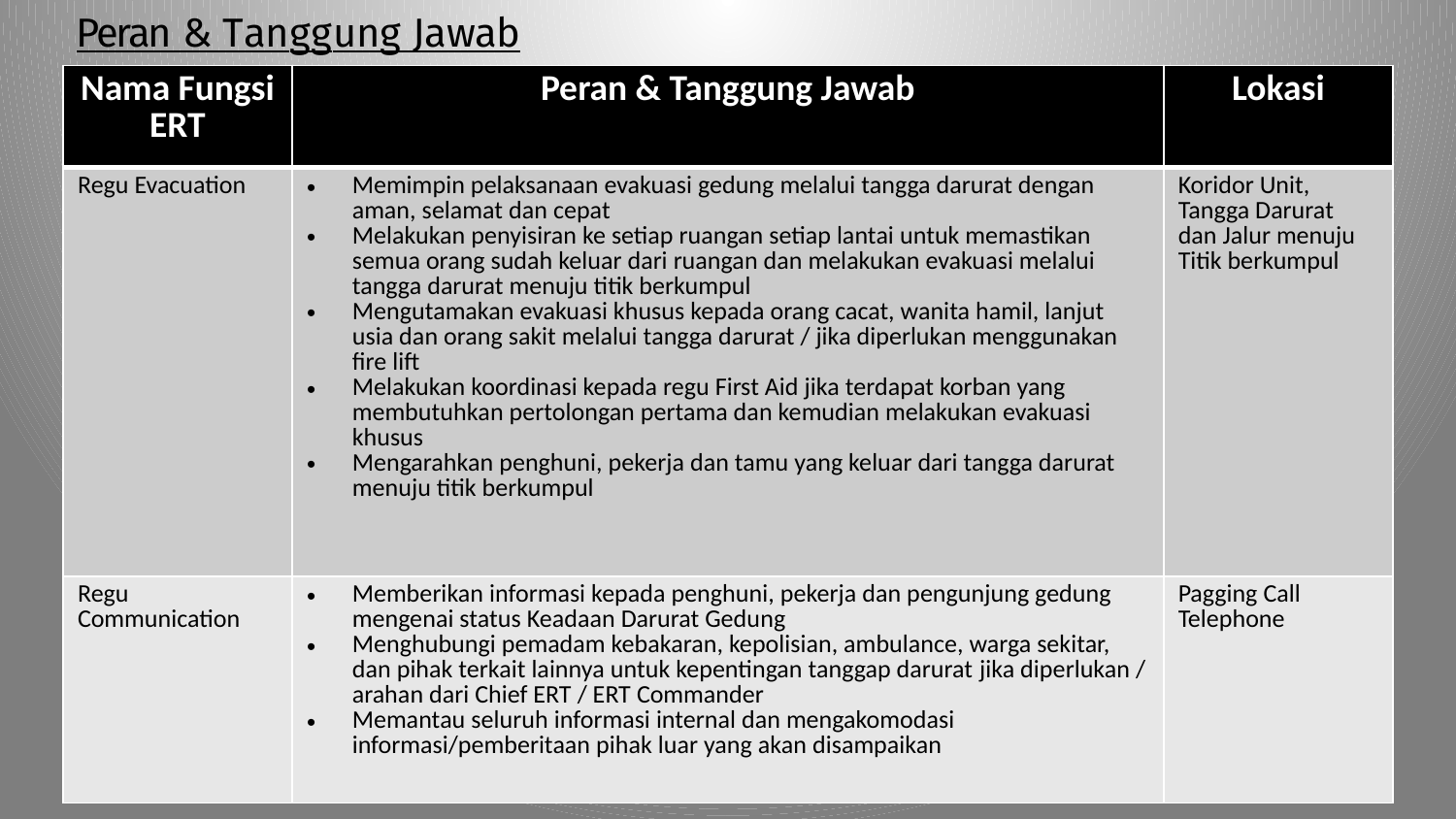

Peran & Tanggung Jawab
| Nama Fungsi ERT | Peran & Tanggung Jawab | Lokasi |
| --- | --- | --- |
| Regu Evacuation | Memimpin pelaksanaan evakuasi gedung melalui tangga darurat dengan aman, selamat dan cepat Melakukan penyisiran ke setiap ruangan setiap lantai untuk memastikan semua orang sudah keluar dari ruangan dan melakukan evakuasi melalui tangga darurat menuju titik berkumpul Mengutamakan evakuasi khusus kepada orang cacat, wanita hamil, lanjut usia dan orang sakit melalui tangga darurat / jika diperlukan menggunakan fire lift Melakukan koordinasi kepada regu First Aid jika terdapat korban yang membutuhkan pertolongan pertama dan kemudian melakukan evakuasi khusus Mengarahkan penghuni, pekerja dan tamu yang keluar dari tangga darurat menuju titik berkumpul | Koridor Unit, Tangga Darurat dan Jalur menuju Titik berkumpul |
| Regu Communication | Memberikan informasi kepada penghuni, pekerja dan pengunjung gedung mengenai status Keadaan Darurat Gedung Menghubungi pemadam kebakaran, kepolisian, ambulance, warga sekitar, dan pihak terkait lainnya untuk kepentingan tanggap darurat jika diperlukan / arahan dari Chief ERT / ERT Commander Memantau seluruh informasi internal dan mengakomodasi informasi/pemberitaan pihak luar yang akan disampaikan | Pagging Call Telephone |